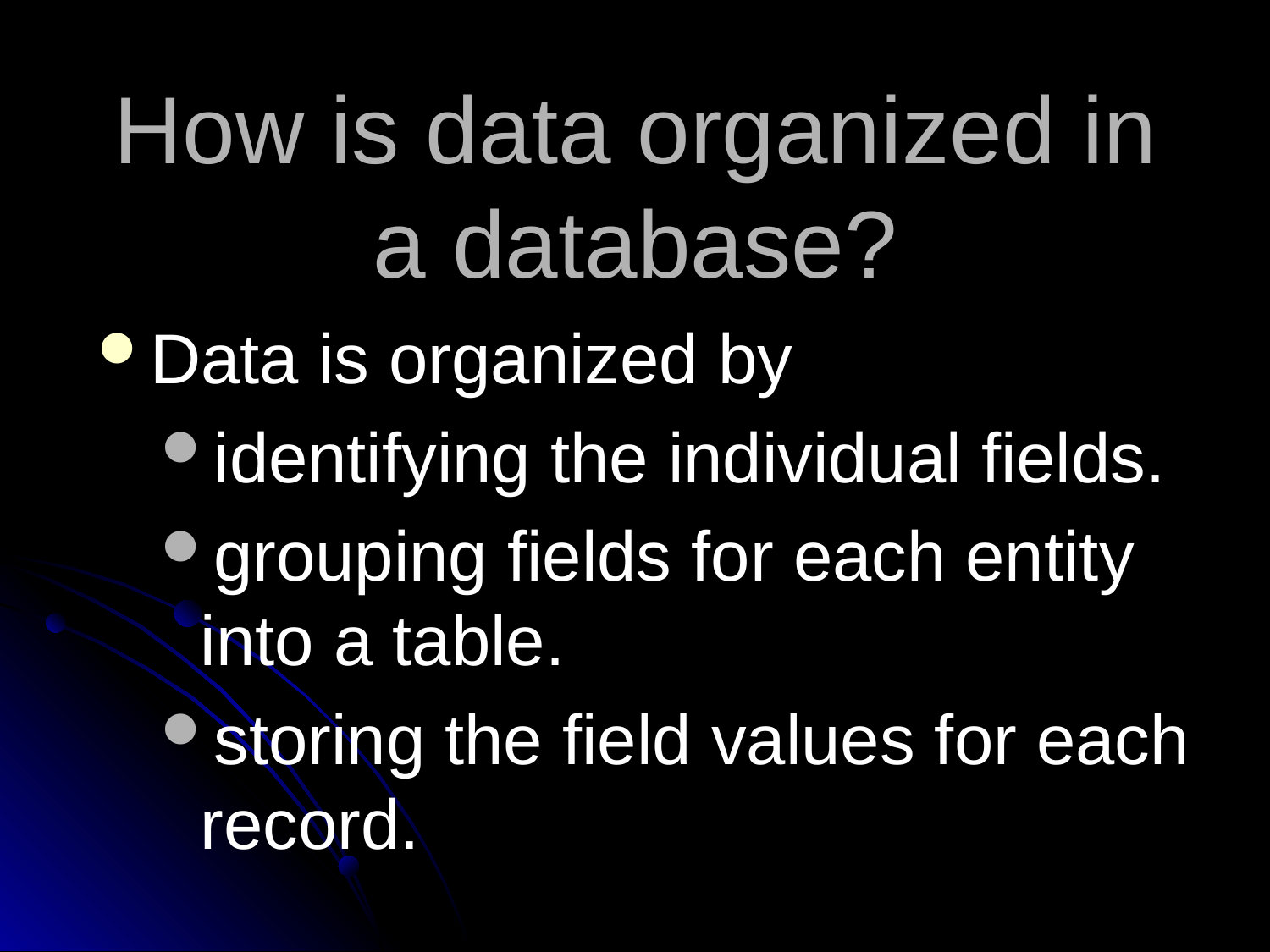

How is data organized in a database?
Data is organized by
identifying the individual fields.
grouping fields for each entity into a table.
storing the field values for each record.